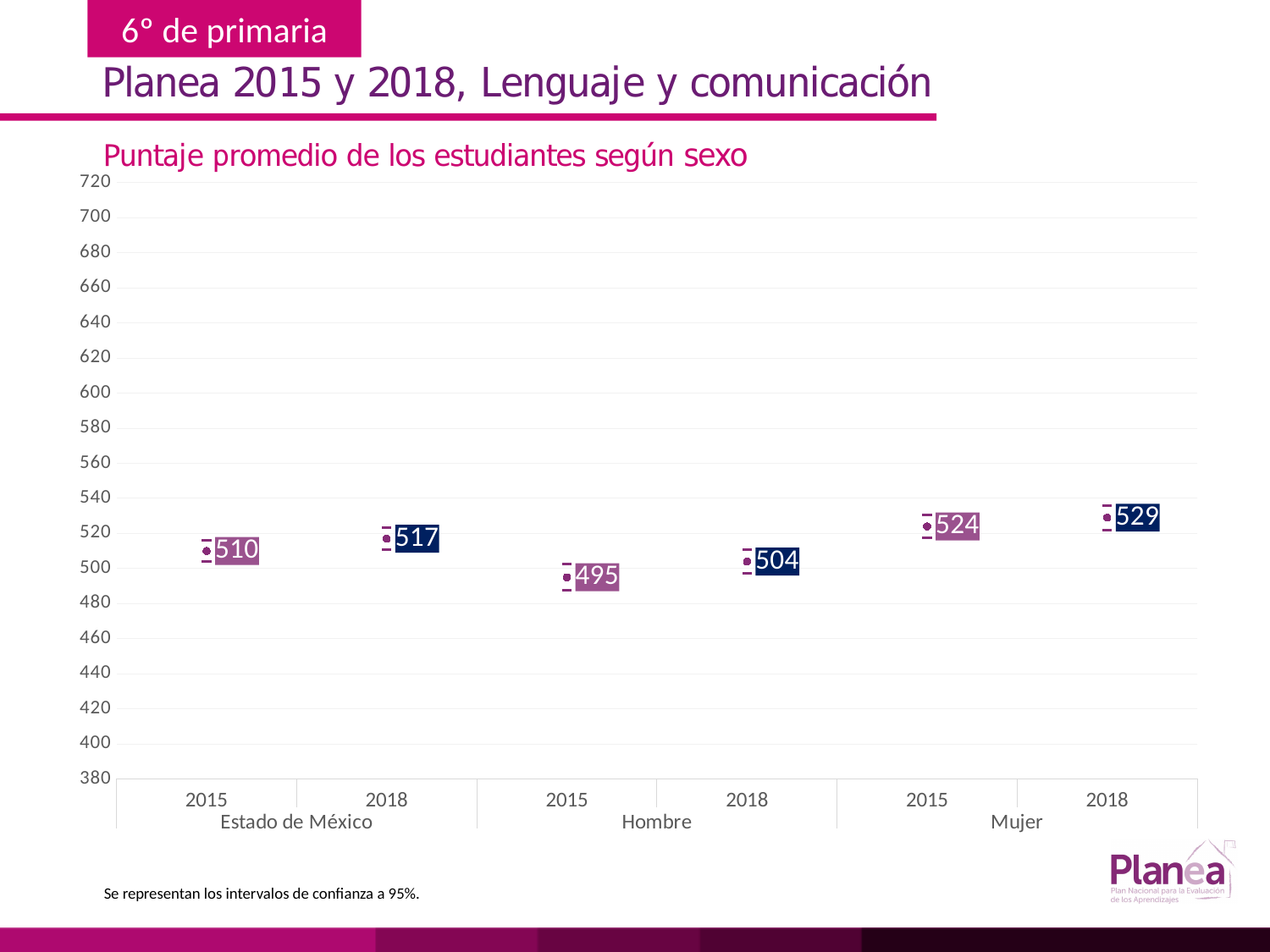

Planea 2015 y 2018, Lenguaje y comunicación

Puntaje promedio de los estudiantes según sexo

### Chart

| Category |  |  |  |
|---|---|---|---|
| 2015 | 504.03 | 515.97 | 510.0 |
| 2018 | 510.831 | 523.169 | 517.0 |
| 2015 | 487.637 | 502.363 | 495.0 |
| 2018 | 497.234 | 510.766 | 504.0 |
| 2015 | 517.632 | 530.368 | 524.0 |
| 2018 | 522.035 | 535.965 | 529.0 |
Se representan los intervalos de confianza a 95%.